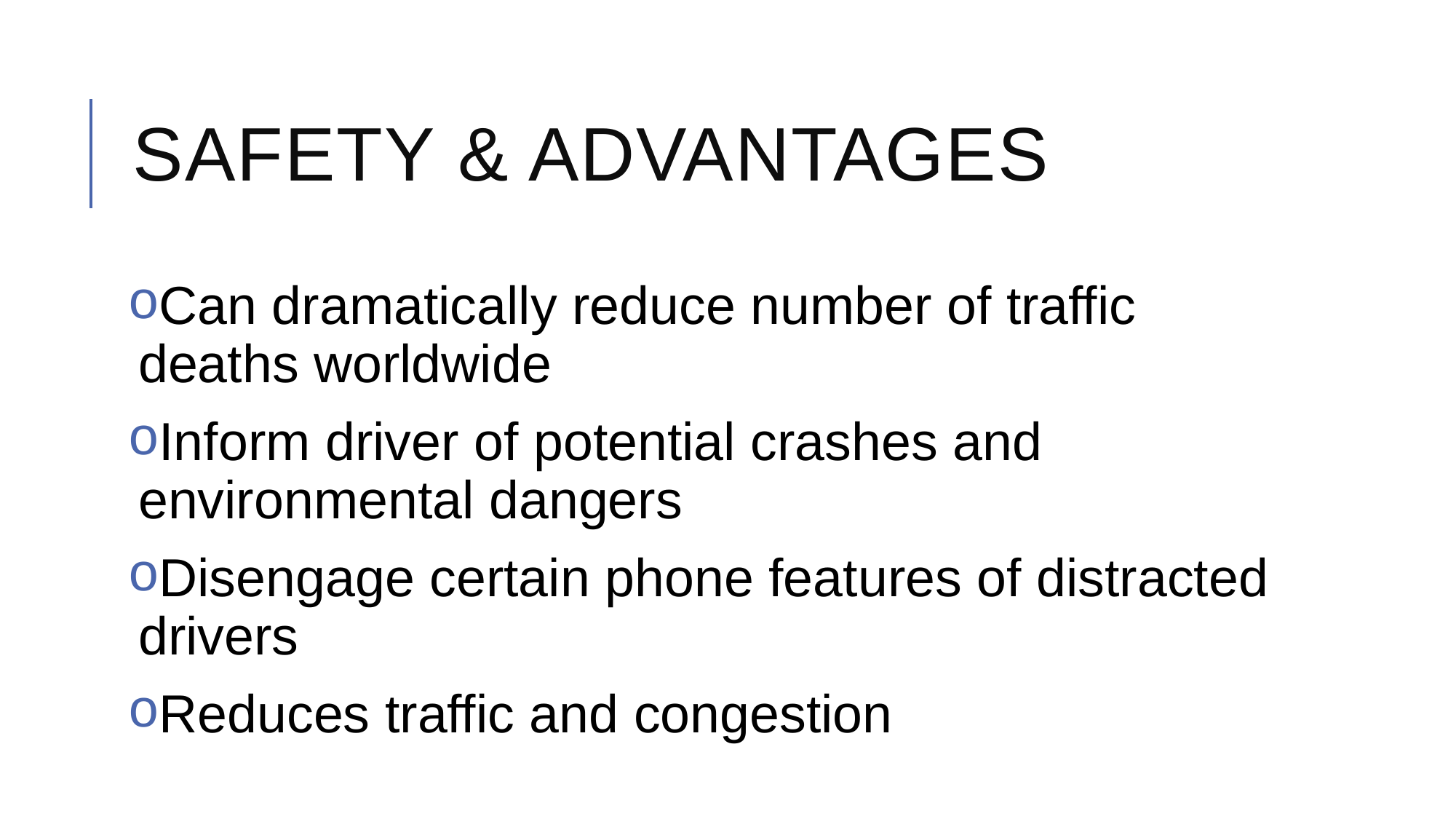

# Safety & advantages
Can dramatically reduce number of traffic deaths worldwide
Inform driver of potential crashes and environmental dangers
Disengage certain phone features of distracted drivers
Reduces traffic and congestion